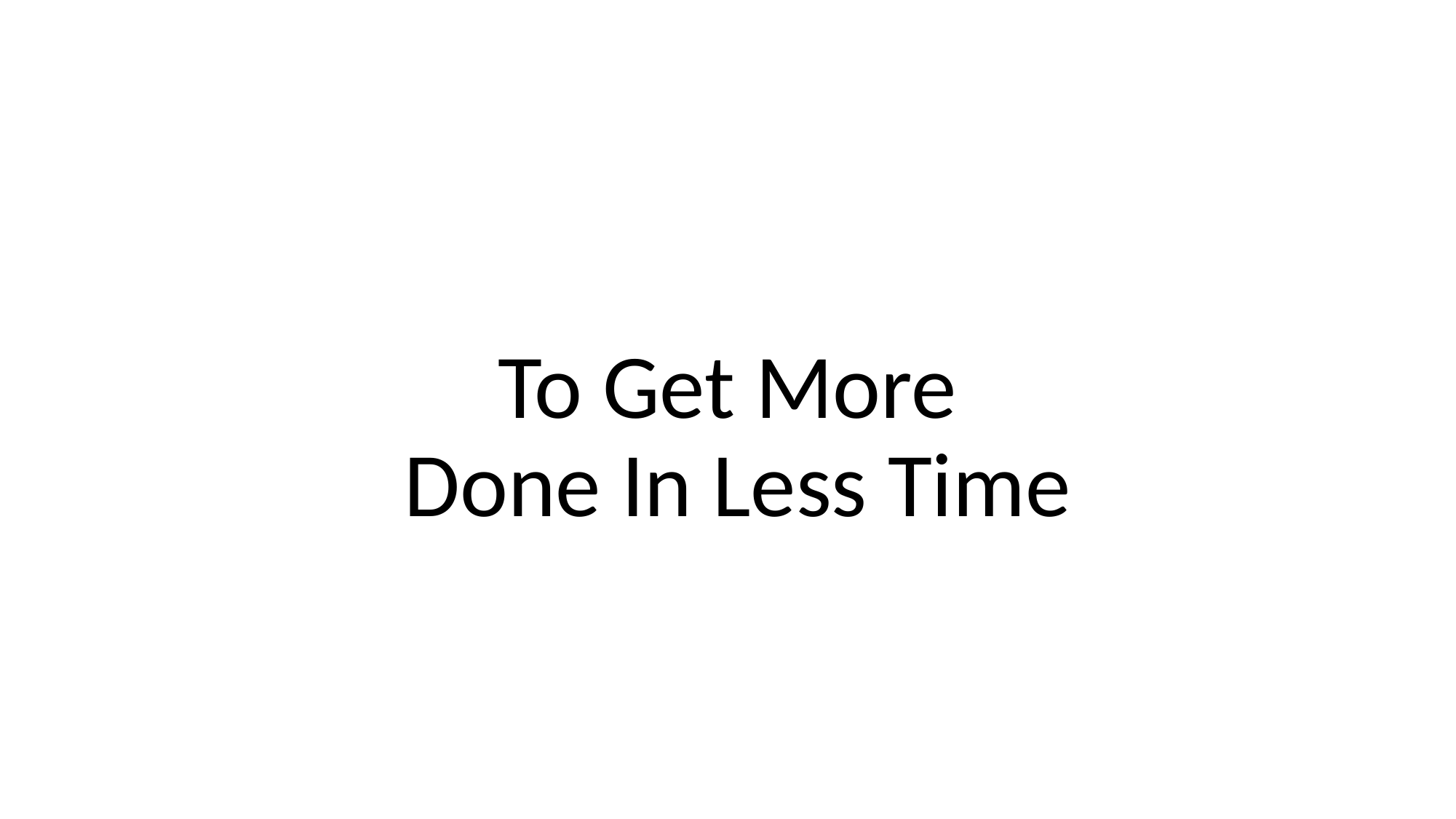

# To Get More Done In Less Time